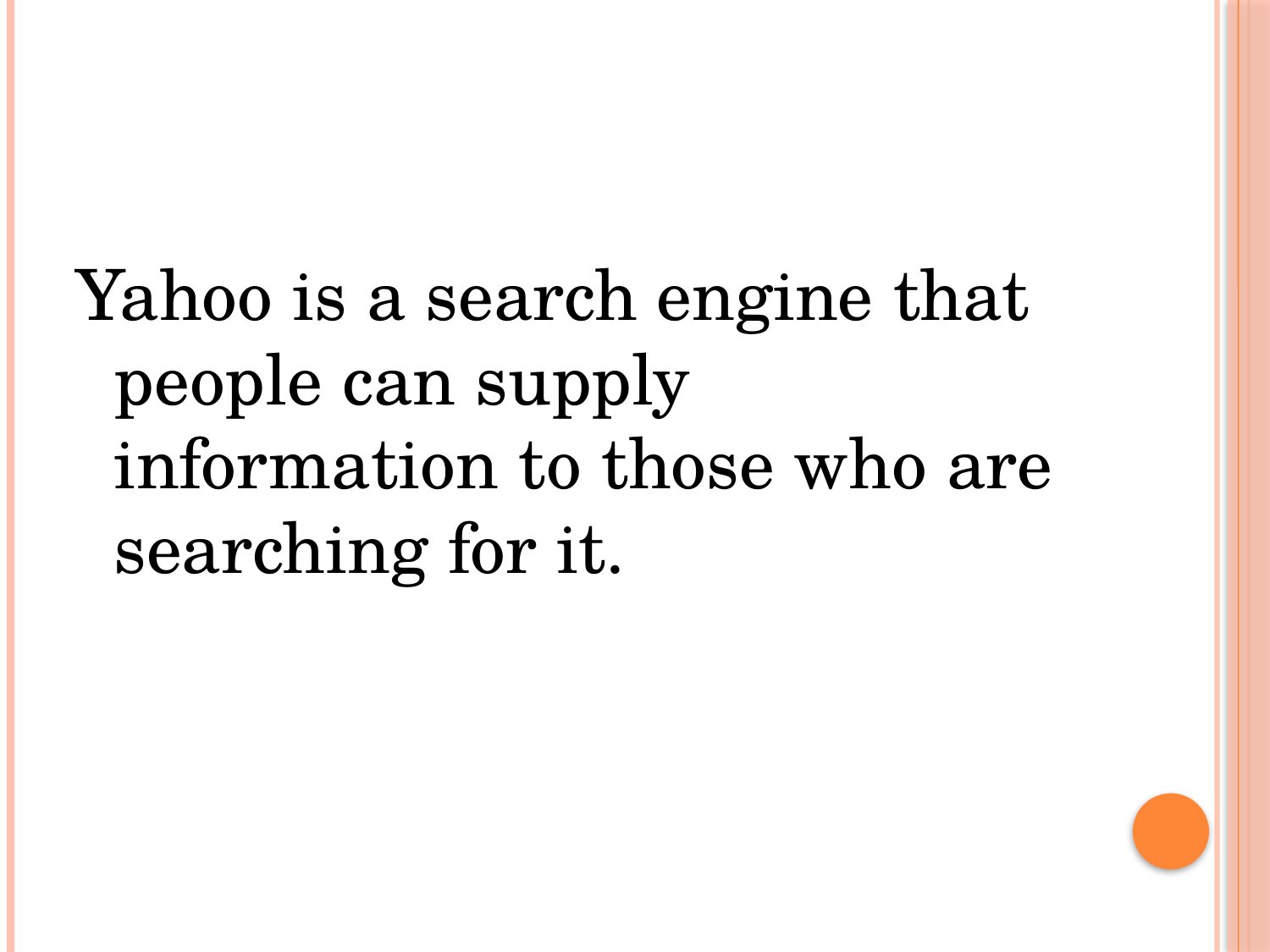

Yahoo is a search engine that people can supply information to those who are searching for it.